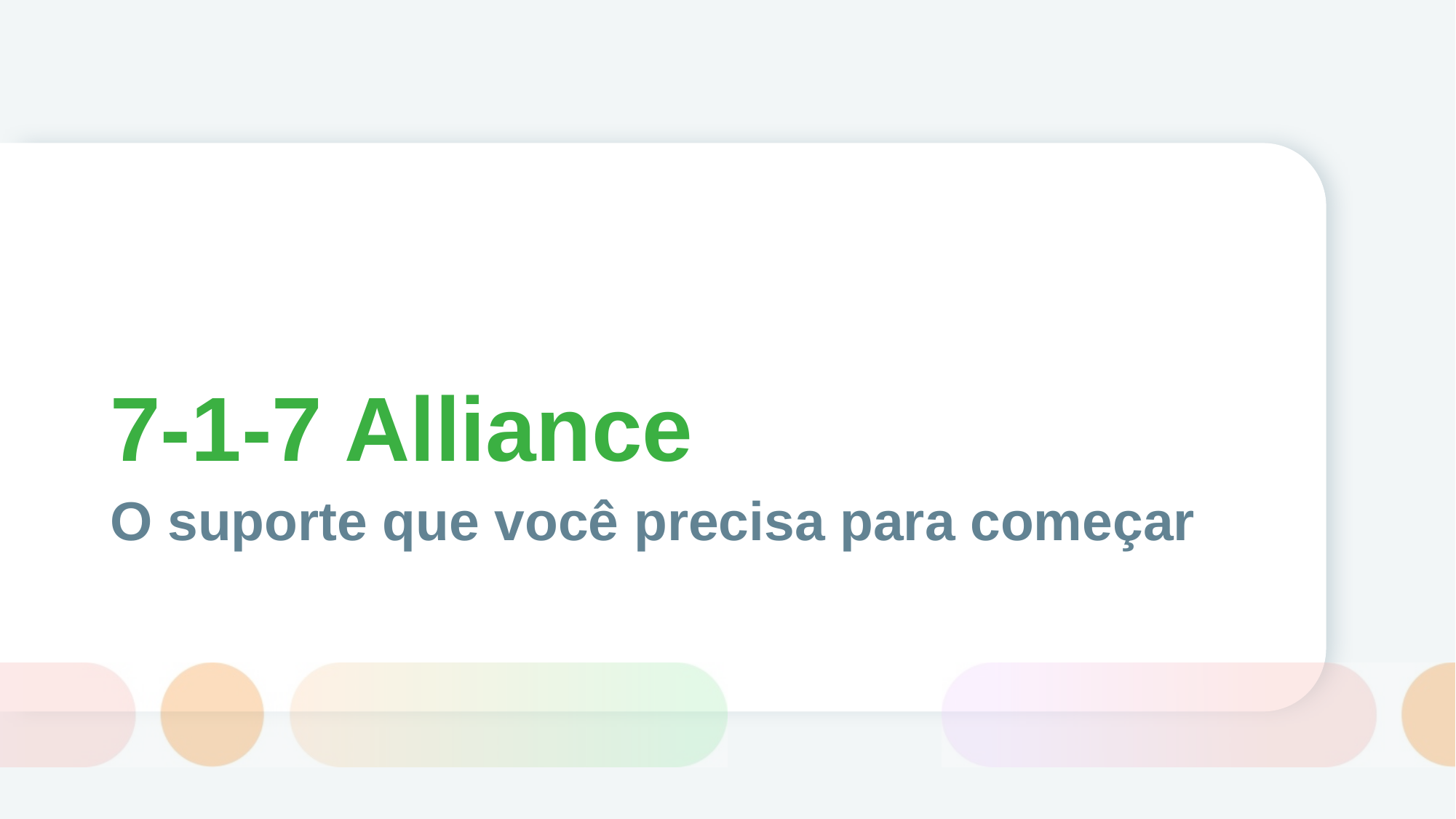

# 7-1-7 Alliance
O suporte que você precisa para começar